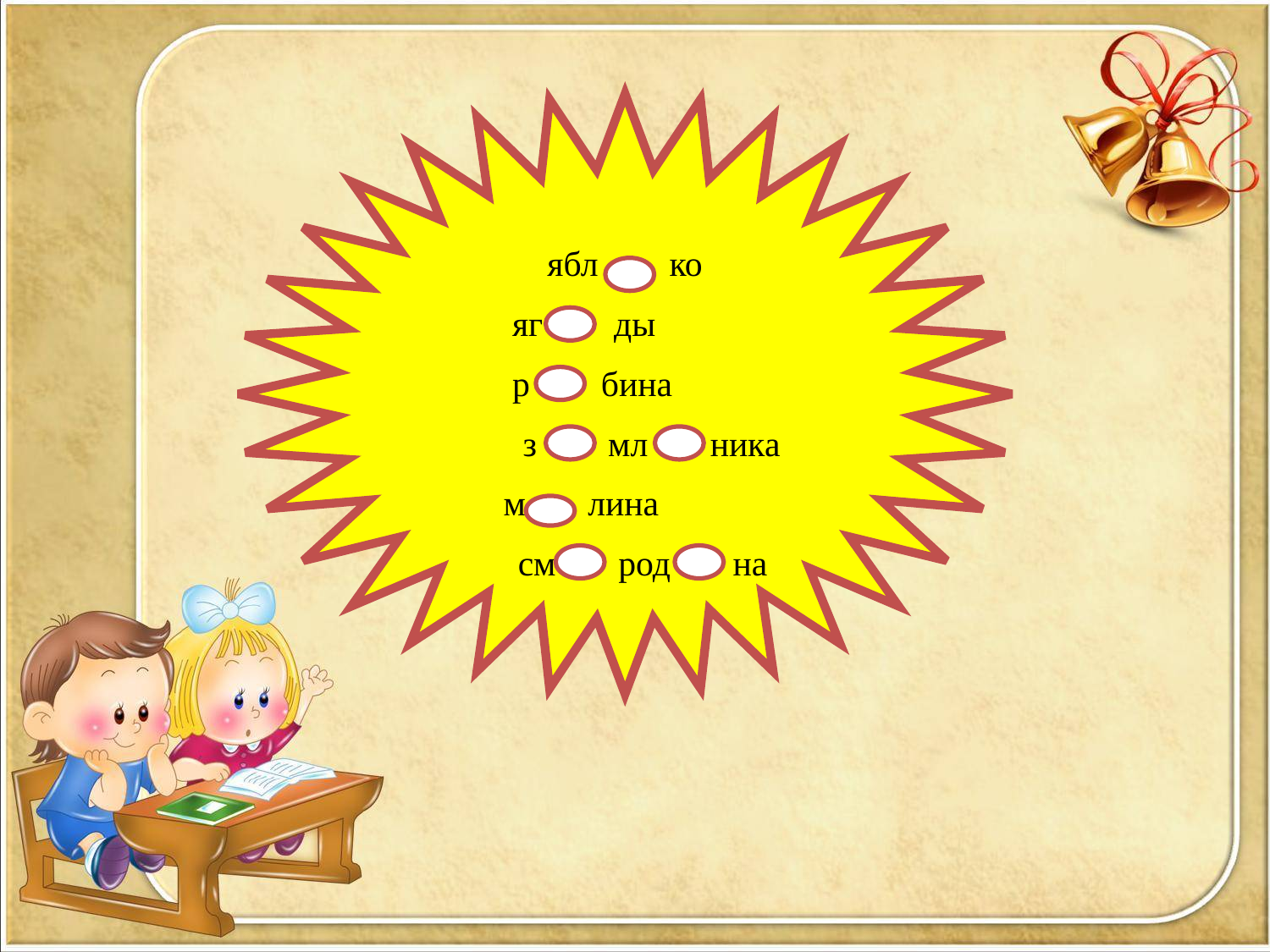

ябл        ко
         яг        ды
         р        бина
      з        мл       ника
        м       лина
    см       род       на